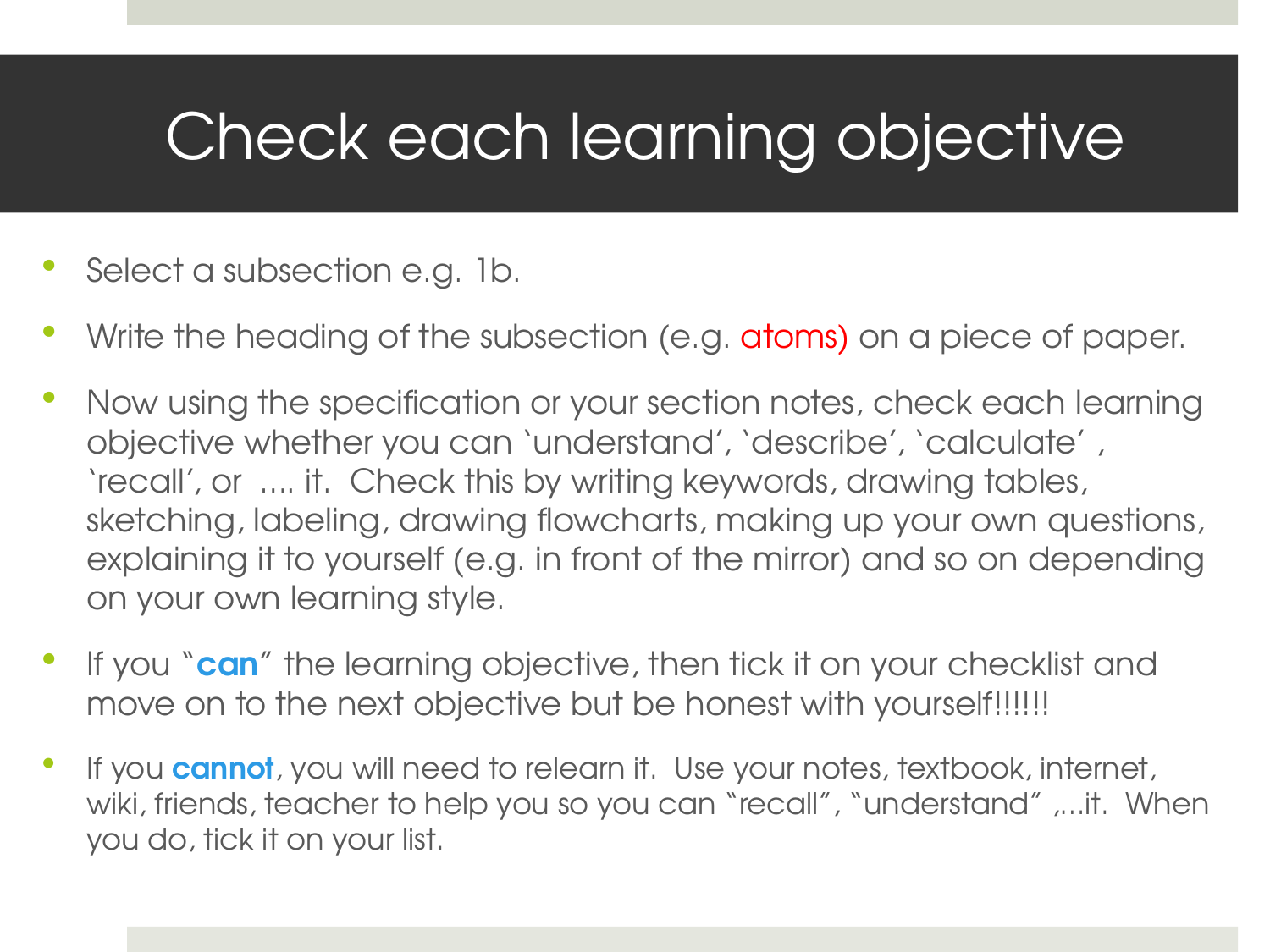

# Check each learning objective
Select a subsection e.g. 1b.
Write the heading of the subsection (e.g. atoms) on a piece of paper.
Now using the specification or your section notes, check each learning objective whether you can ‘understand’, ‘describe’, ‘calculate’ , ‘recall’, or  …. it.  Check this by writing keywords, drawing tables, sketching, labeling, drawing flowcharts, making up your own questions, explaining it to yourself (e.g. in front of the mirror) and so on depending on your own learning style.
If you “can” the learning objective, then tick it on your checklist and move on to the next objective but be honest with yourself!!!!!!
If you cannot, you will need to relearn it.  Use your notes, textbook, internet, wiki, friends, teacher to help you so you can “recall”, “understand” ,…it.  When you do, tick it on your list.